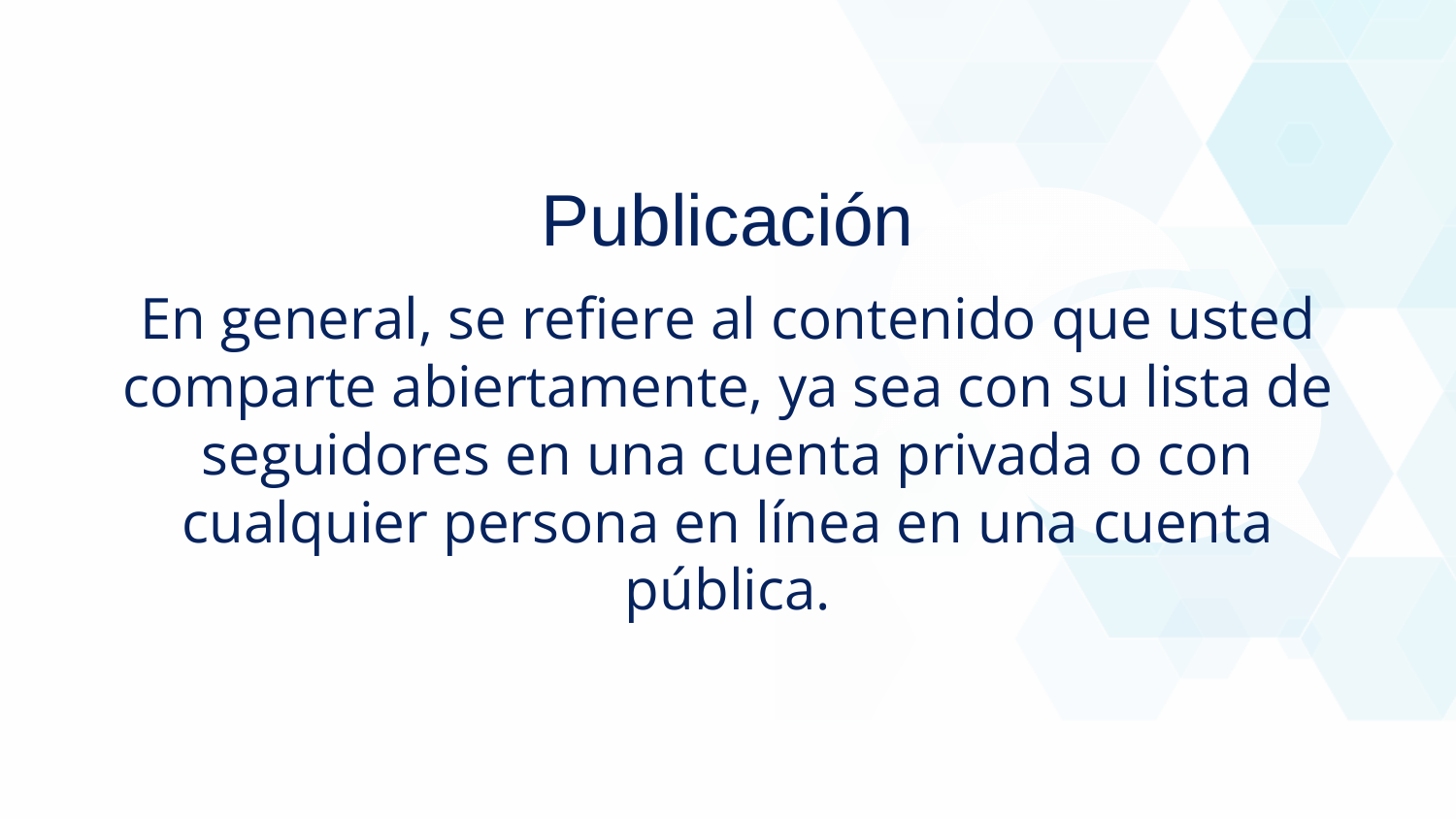

Publicación
En general, se refiere al contenido que usted comparte abiertamente, ya sea con su lista de seguidores en una cuenta privada o con cualquier persona en línea en una cuenta pública.